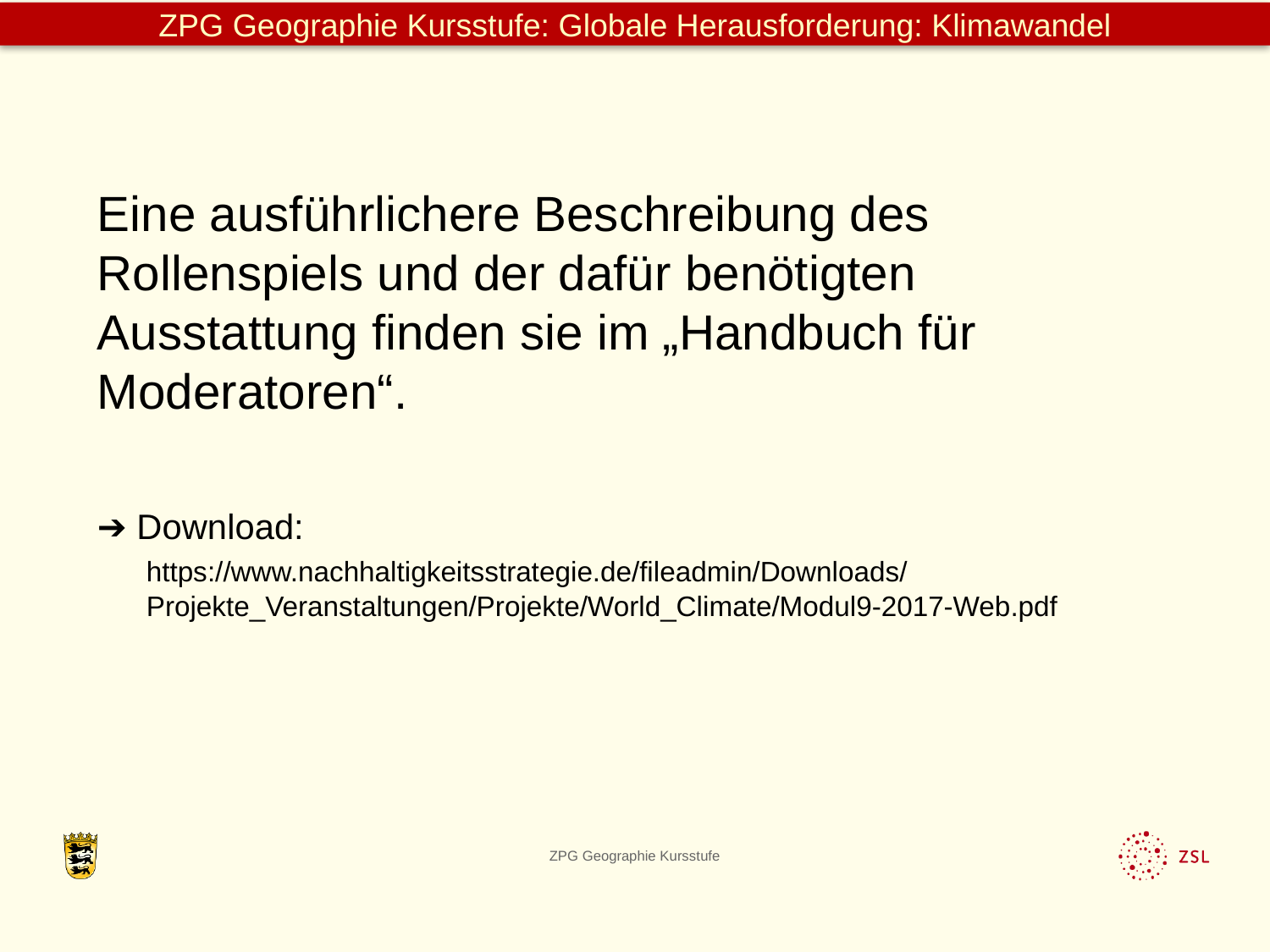

Eine ausführlichere Beschreibung des Rollenspiels und der dafür benötigten Ausstattung finden sie im „Handbuch für Moderatoren“.

➔ Download:
	https://www.nachhaltigkeitsstrategie.de/fileadmin/Downloads/
	Projekte_Veranstaltungen/Projekte/World_Climate/Modul9-2017-Web.pdf